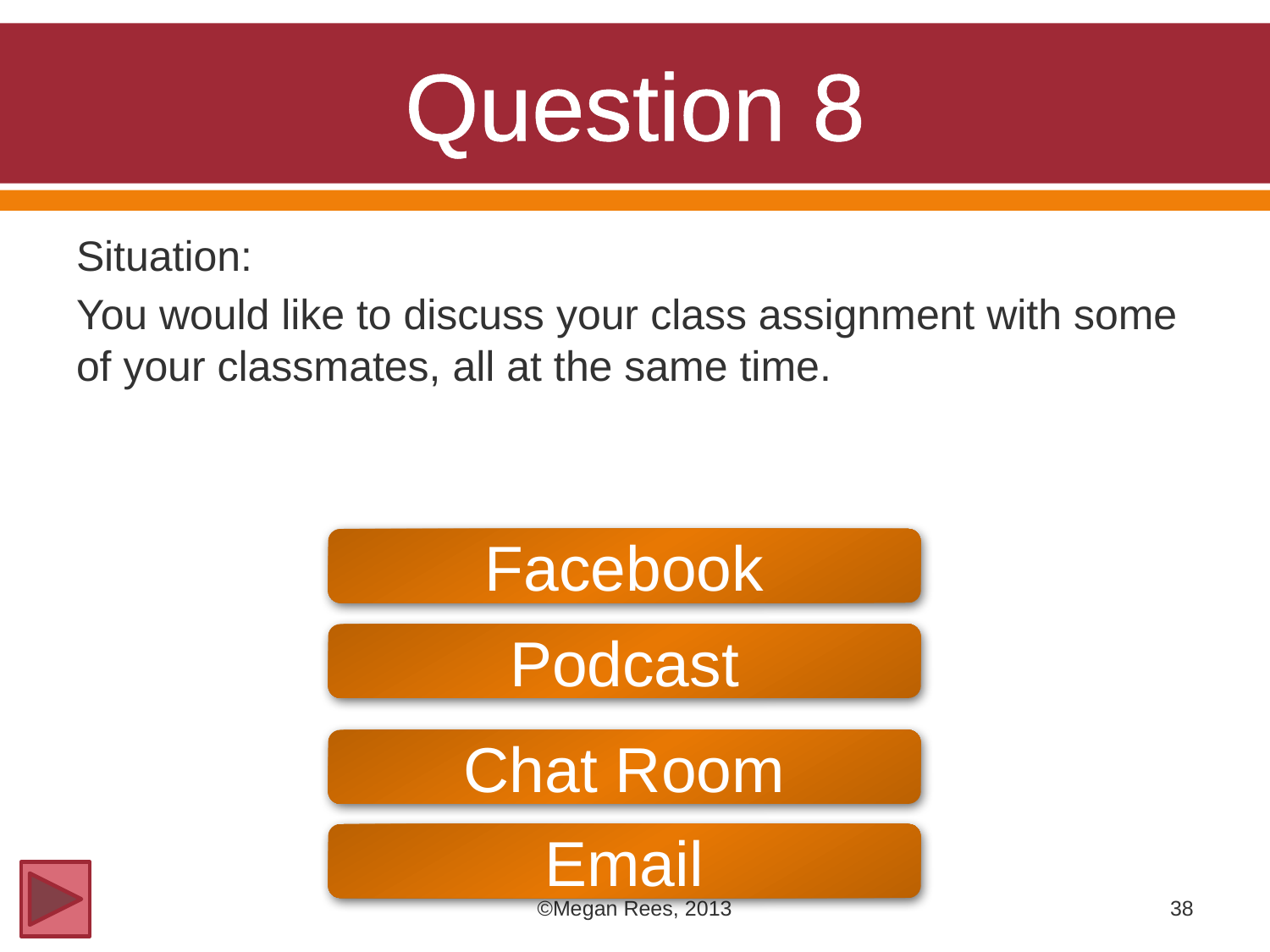

# Question 8
Situation:
You would like to discuss your class assignment with some of your classmates, all at the same time.
Facebook
Podcast
Chat Room
Email

©Megan Rees, 2013
38